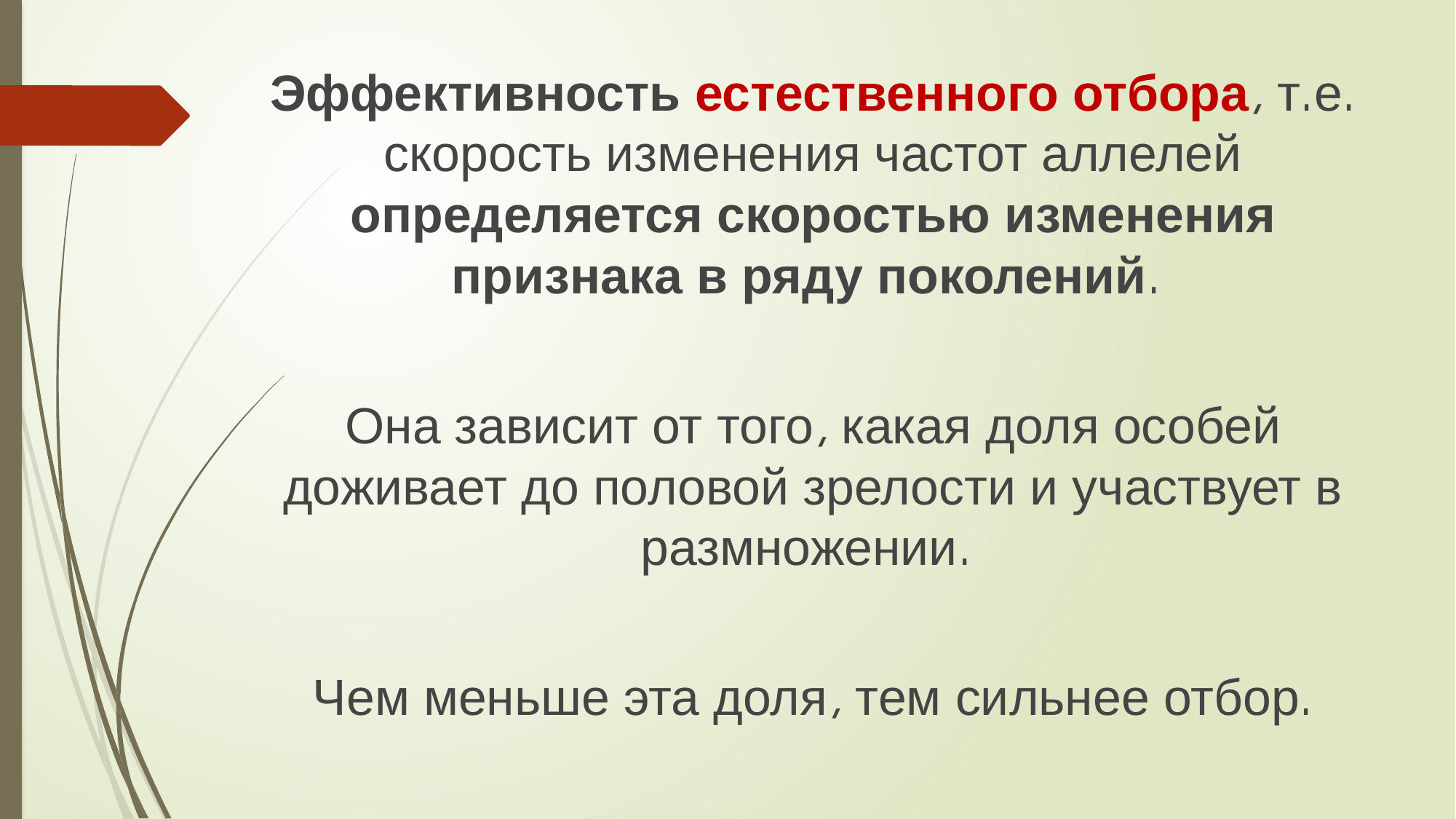

Эффективность естественного отбора, т.е. скорость изменения частот аллелей определяется скоростью изменения признака в ряду поколений.

Она зависит от того, какая доля особей доживает до половой зрелости и участвует в размножении.

Чем меньше эта доля, тем сильнее отбор.